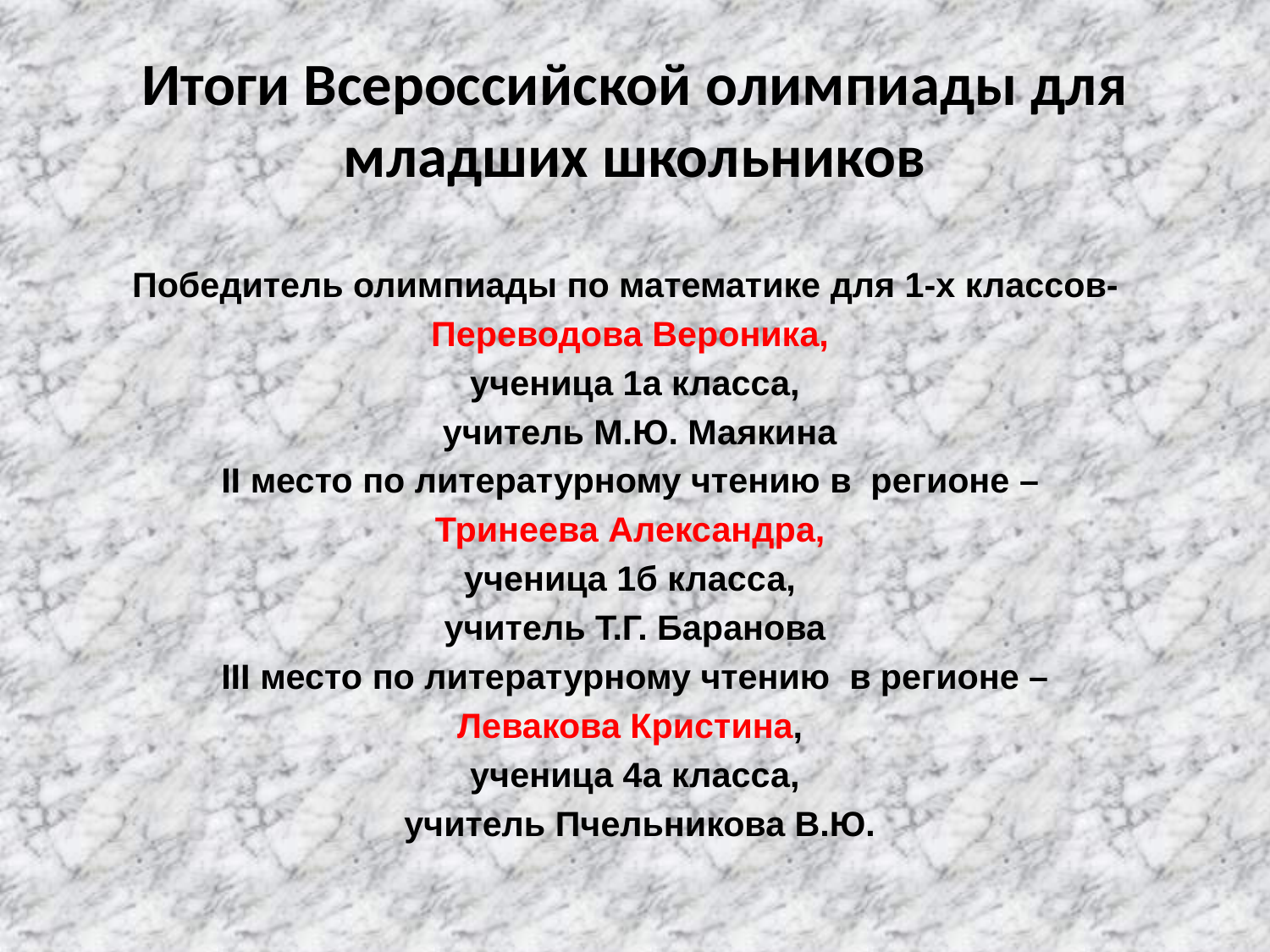

# Итоги Всероссийской олимпиады для младших школьников
Победитель олимпиады по математике для 1-х классов-
Переводова Вероника,
ученица 1а класса,
 учитель М.Ю. Маякина
II место по литературному чтению в  регионе –
Тринеева Александра,
ученица 1б класса,
учитель Т.Г. Баранова
III место по литературному чтению  в регионе –
Левакова Кристина,
ученица 4а класса,
 учитель Пчельникова В.Ю.